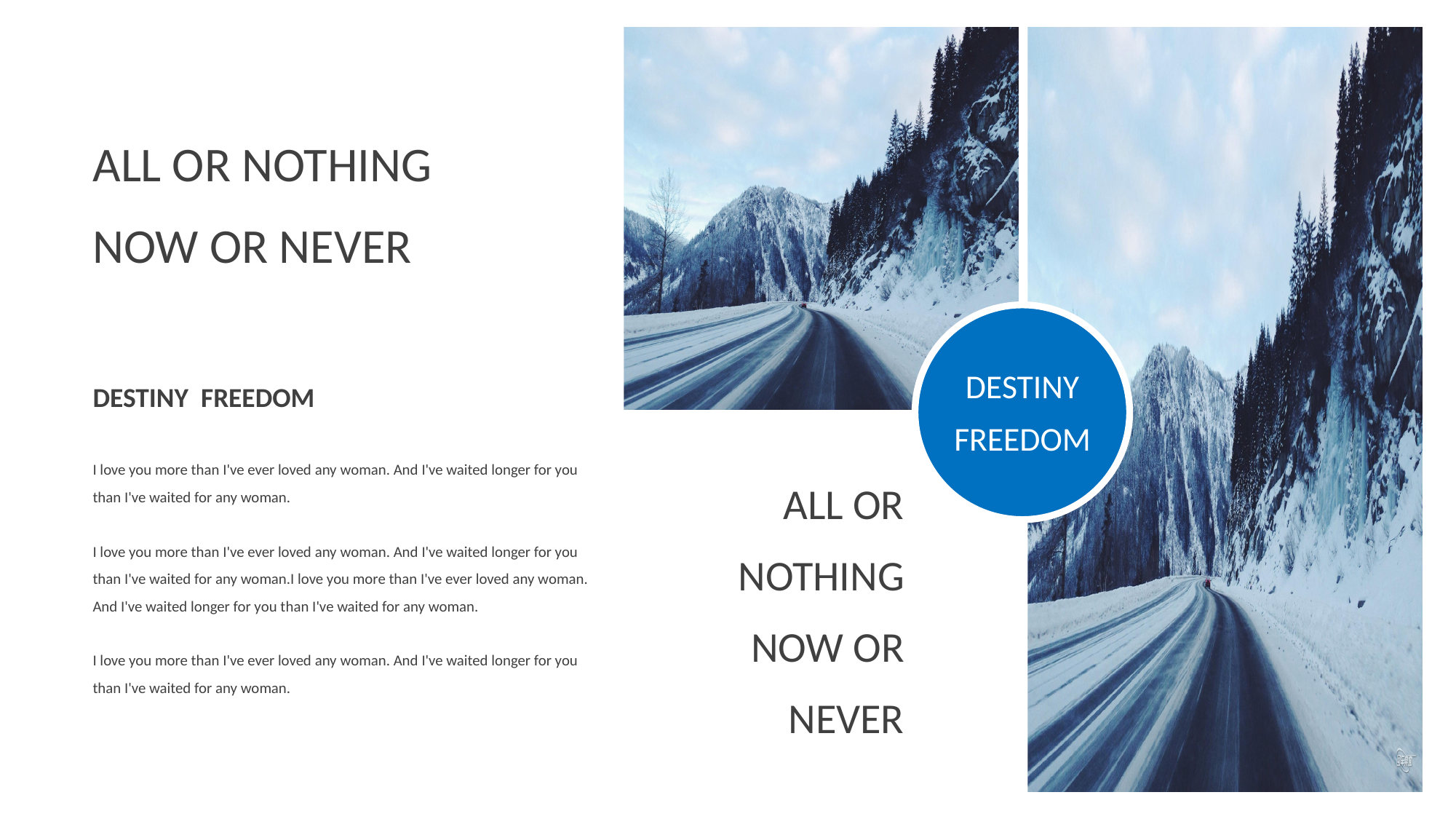

ALL OR NOTHING
NOW OR NEVER

DESTINY
FREEDOM
DESTINY  FREEDOM
I love you more than I've ever loved any woman. And I've waited longer for you than I've waited for any woman.

I love you more than I've ever loved any woman. And I've waited longer for you than I've waited for any woman.I love you more than I've ever loved any woman. And I've waited longer for you than I've waited for any woman.

I love you more than I've ever loved any woman. And I've waited longer for you than I've waited for any woman.
ALL OR
NOTHING
NOW OR
NEVER